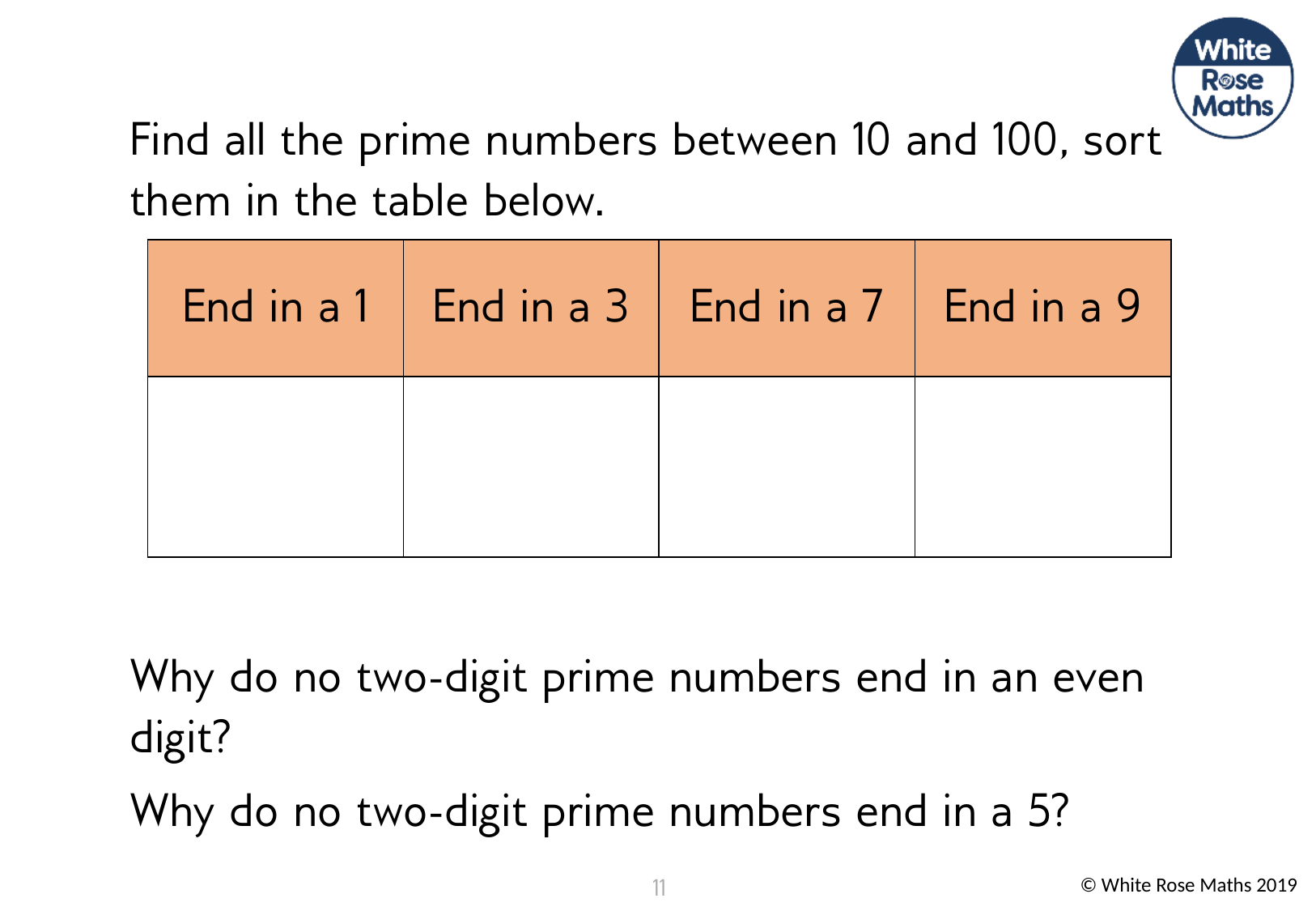

Find all the prime numbers between 10 and 100, sort them in the table below.

Why do no two-digit prime numbers end in an even digit?
Why do no two-digit prime numbers end in a 5?
| End in a 1 | End in a 3 | End in a 7 | End in a 9 |
| --- | --- | --- | --- |
|  |  |  |  |
11